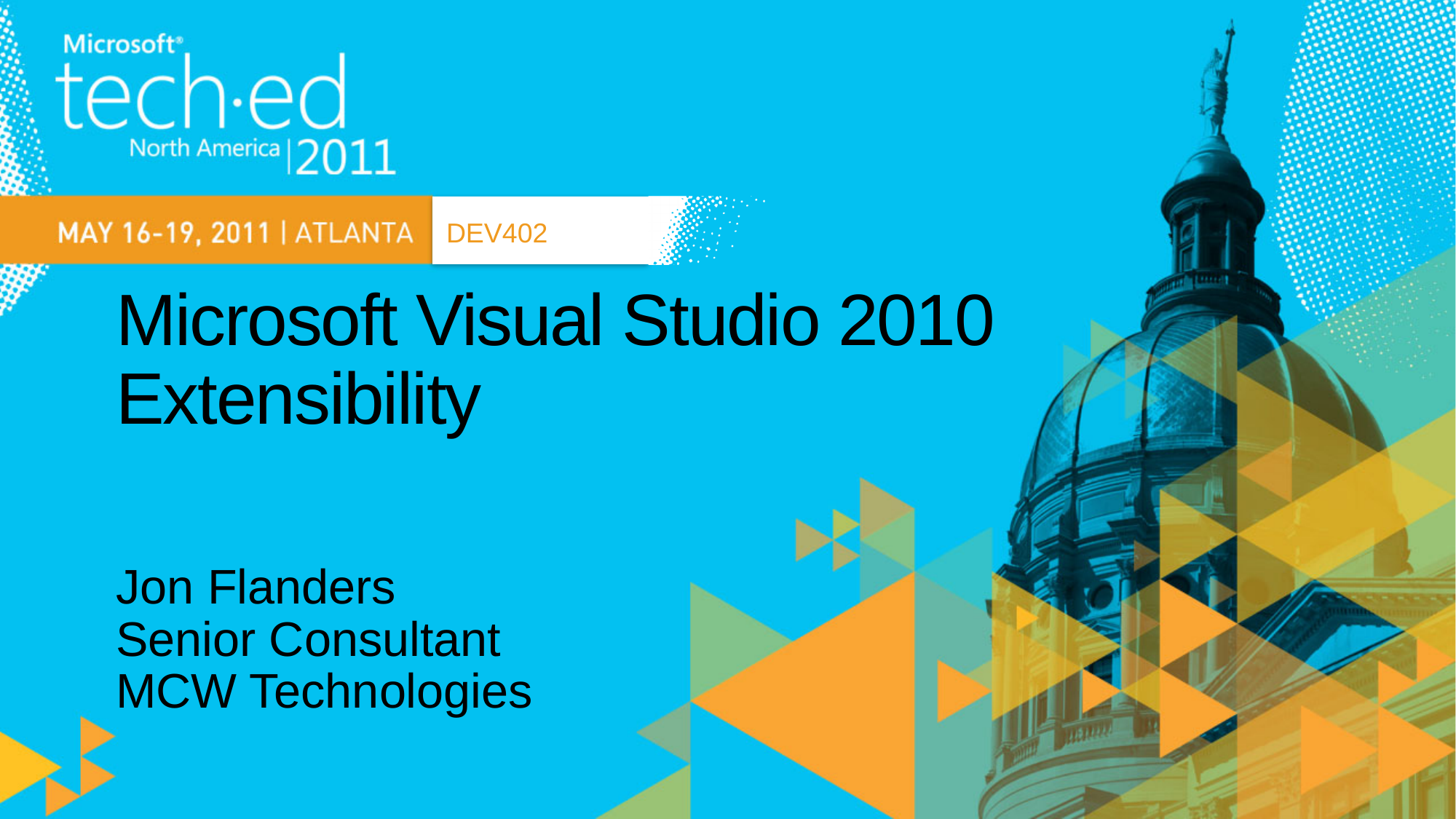

DEV402
# Microsoft Visual Studio 2010 Extensibility
Jon Flanders
Senior Consultant
MCW Technologies